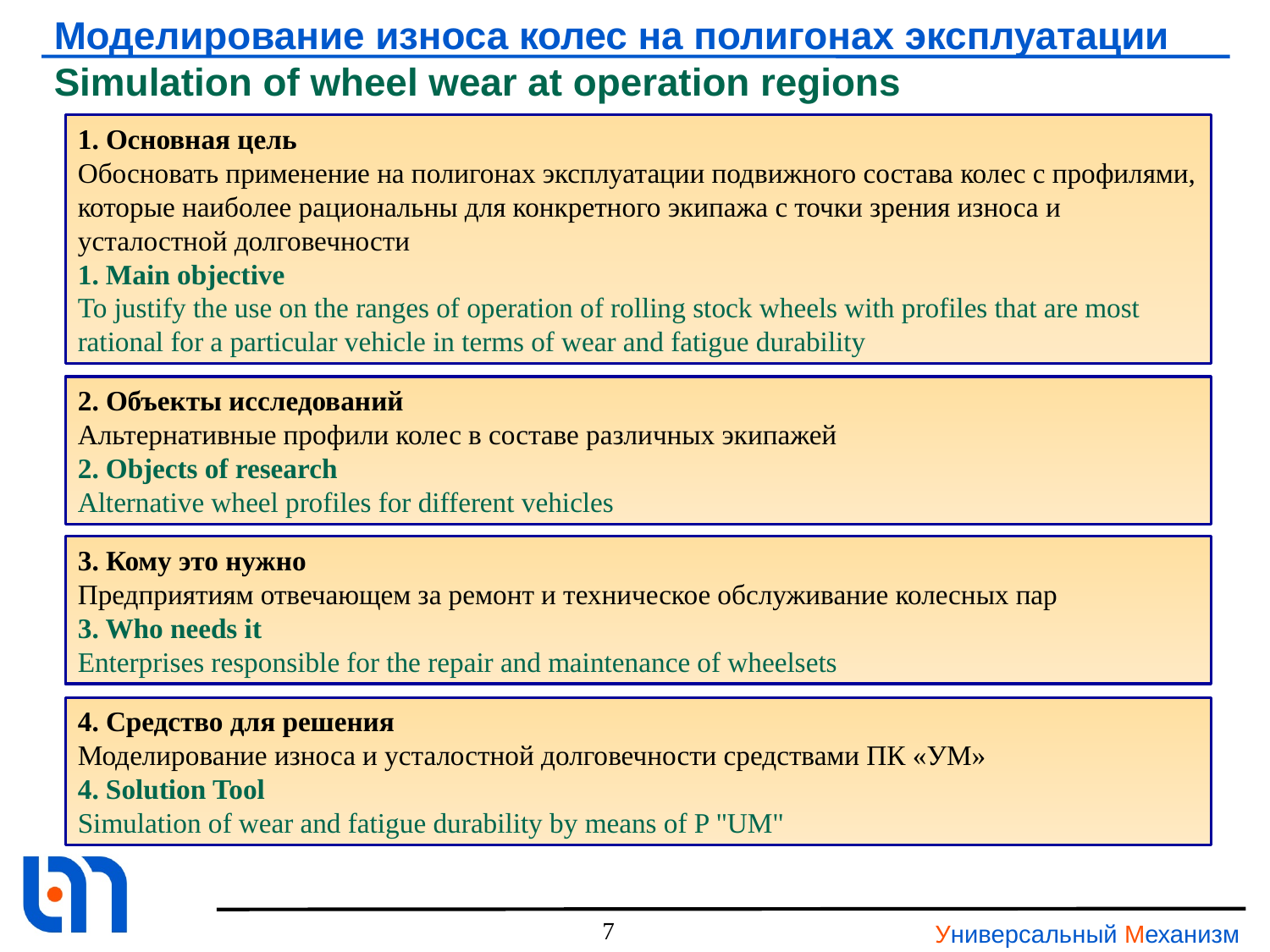

# Моделирование износа колес на полигонах эксплуатации Simulation of wheel wear at operation regions
1. Основная цель
Обосновать применение на полигонах эксплуатации подвижного состава колес с профилями, которые наиболее рациональны для конкретного экипажа с точки зрения износа и усталостной долговечности
1. Main objective
To justify the use on the ranges of operation of rolling stock wheels with profiles that are most rational for a particular vehicle in terms of wear and fatigue durability
2. Объекты исследований
Альтернативные профили колес в составе различных экипажей
2. Objects of research
Alternative wheel profiles for different vehicles
3. Кому это нужно
Предприятиям отвечающем за ремонт и техническое обслуживание колесных пар
3. Who needs it
Enterprises responsible for the repair and maintenance of wheelsets
4. Средство для решения
Моделирование износа и усталостной долговечности средствами ПК «УМ»
4. Solution Tool
Simulation of wear and fatigue durability by means of P "UM"